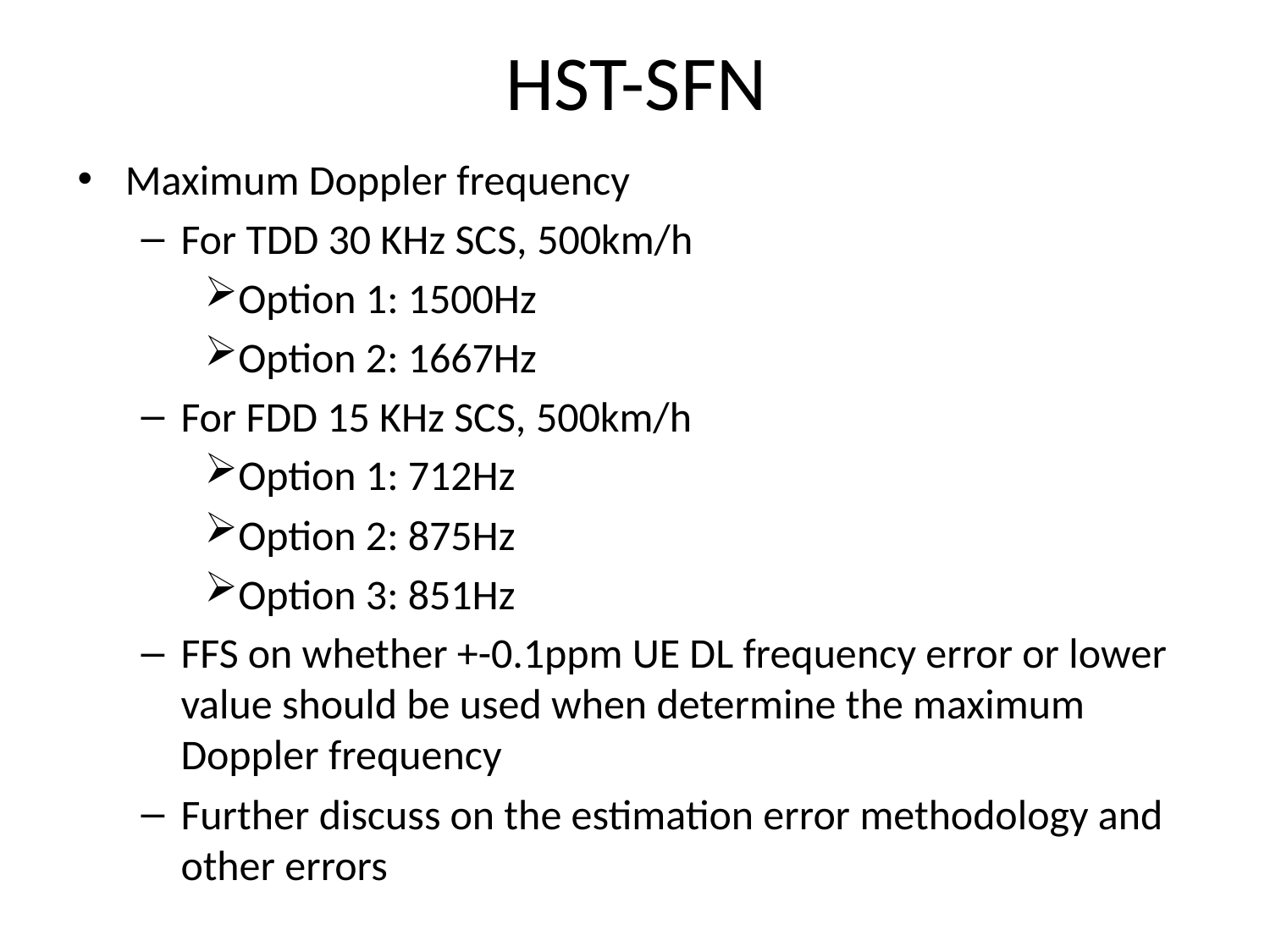

# HST-SFN
Maximum Doppler frequency
For TDD 30 KHz SCS, 500km/h
Option 1: 1500Hz
Option 2: 1667Hz
For FDD 15 KHz SCS, 500km/h
Option 1: 712Hz
Option 2: 875Hz
Option 3: 851Hz
FFS on whether +-0.1ppm UE DL frequency error or lower value should be used when determine the maximum Doppler frequency
Further discuss on the estimation error methodology and other errors